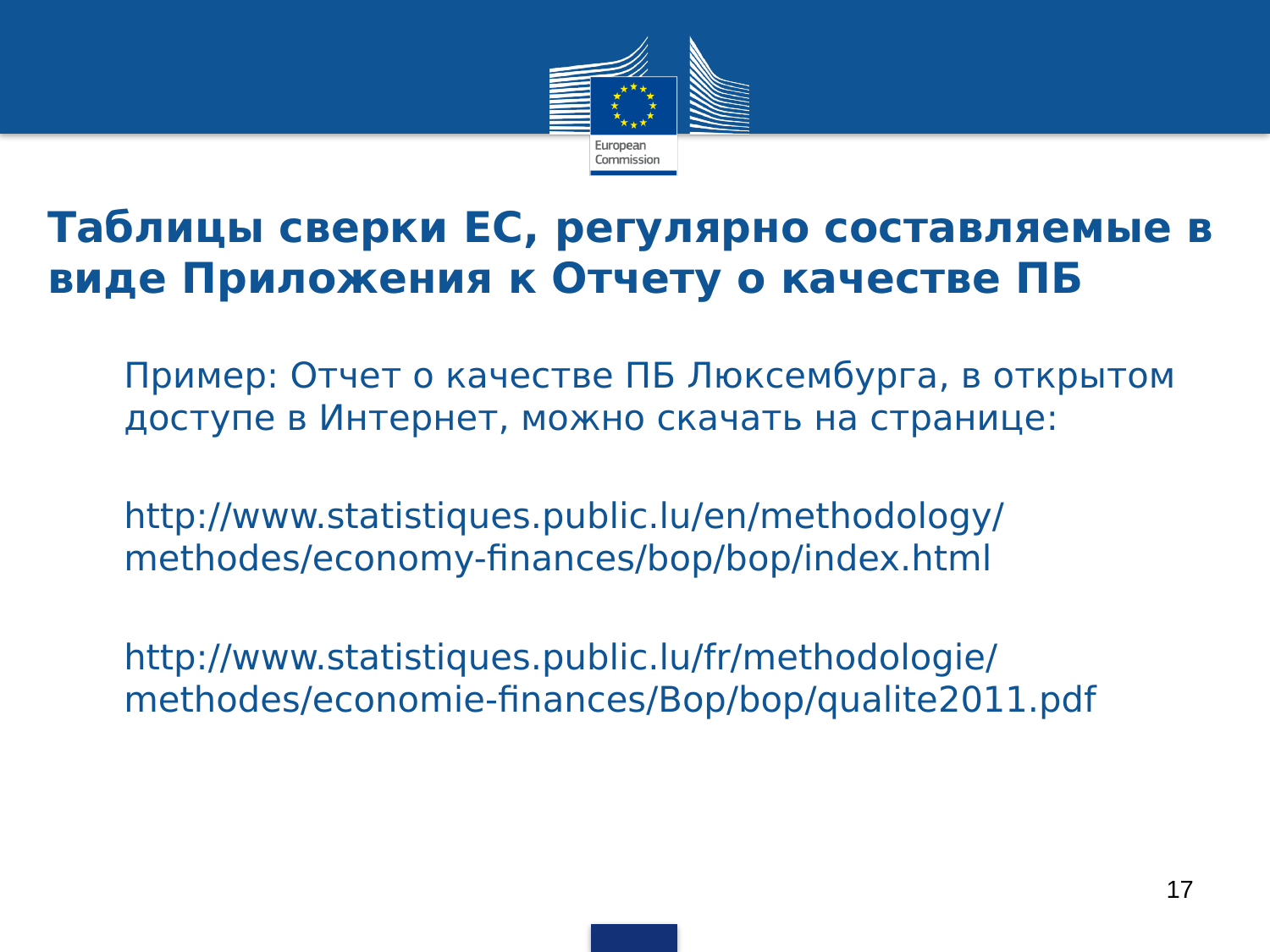

# Таблицы сверки ЕС, регулярно составляемые в виде Приложения к Отчету о качестве ПБ
Пример: Отчет о качестве ПБ Люксембурга, в открытом доступе в Интернет, можно скачать на странице:

http://www.statistiques.public.lu/en/methodology/methodes/economy-finances/bop/bop/index.html

http://www.statistiques.public.lu/fr/methodologie/methodes/economie-finances/Bop/bop/qualite2011.pdf

17